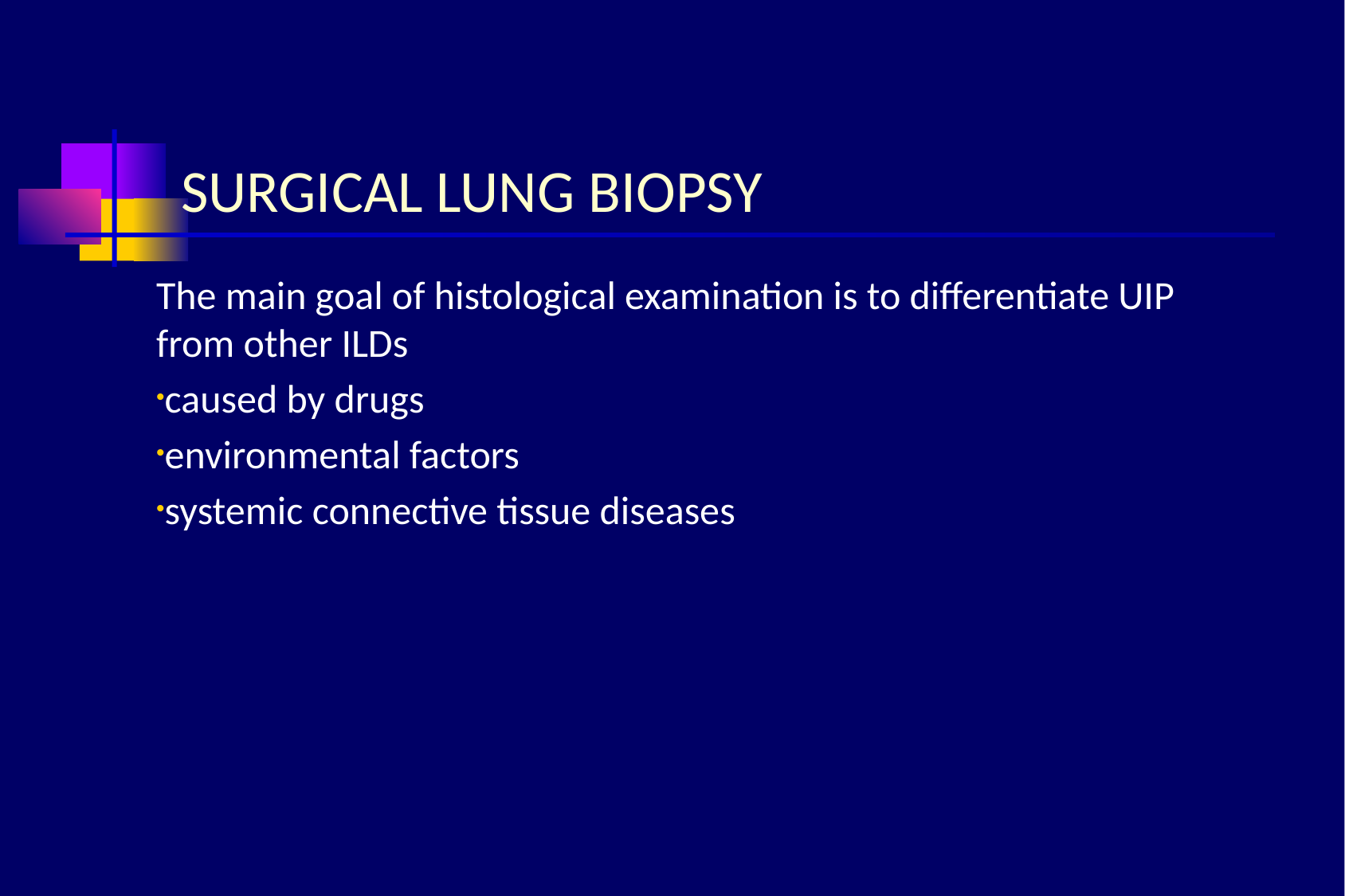

# SURGICAL LUNG BIOPSY
The main goal of histological examination is to differentiate UIP from other ILDs
caused by drugs
environmental factors
systemic connective tissue diseases